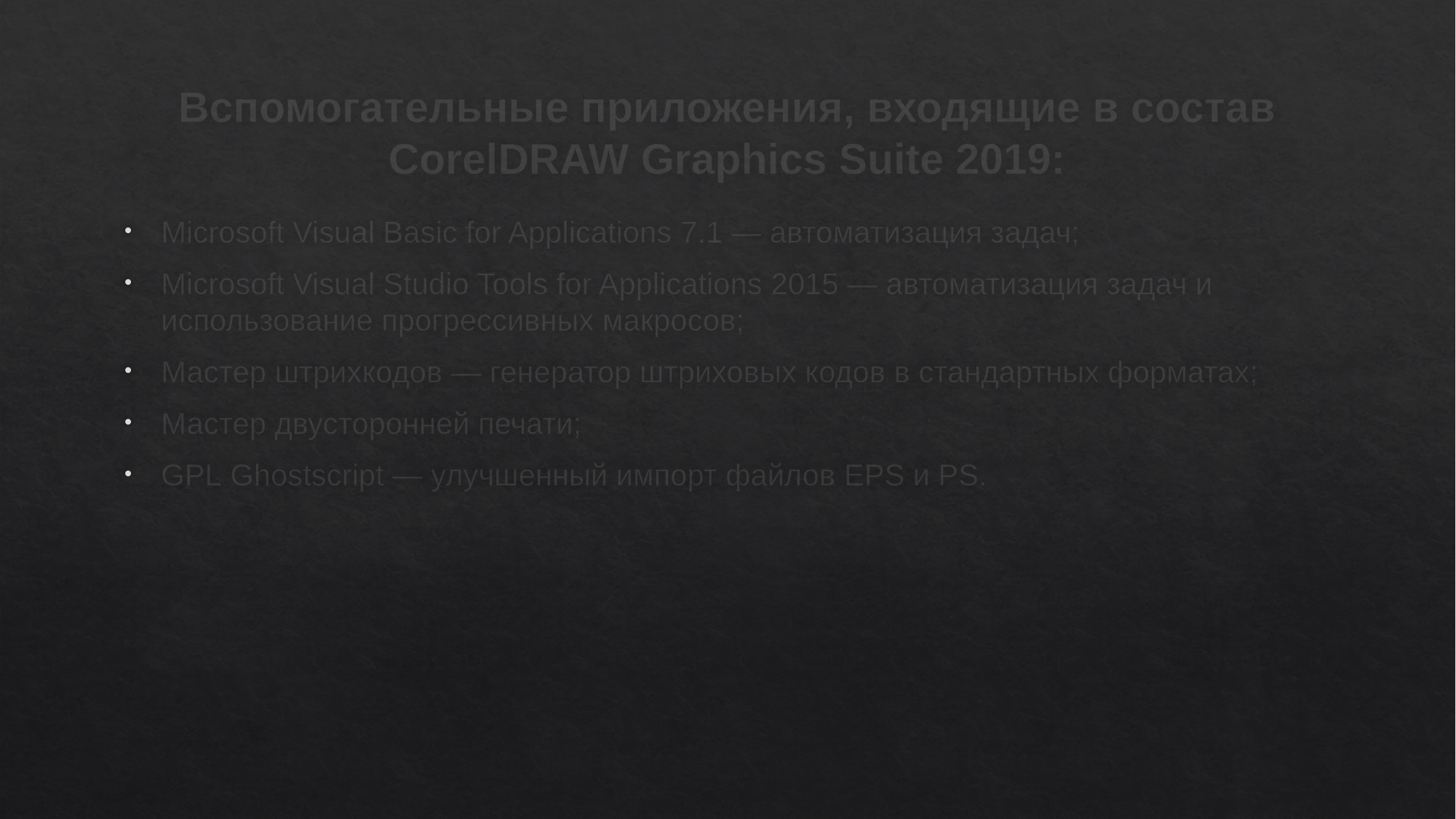

# Вспомогательные приложения, входящие в состав CorelDRAW Graphics Suite 2019:
Microsoft Visual Basic for Applications 7.1 — автоматизация задач;
Microsoft Visual Studio Tools for Applications 2015 — автоматизация задач и использование прогрессивных макросов;
Мастер штрихкодов — генератор штриховых кодов в стандартных форматах;
Мастер двусторонней печати;
GPL Ghostscript — улучшенный импорт файлов EPS и PS.